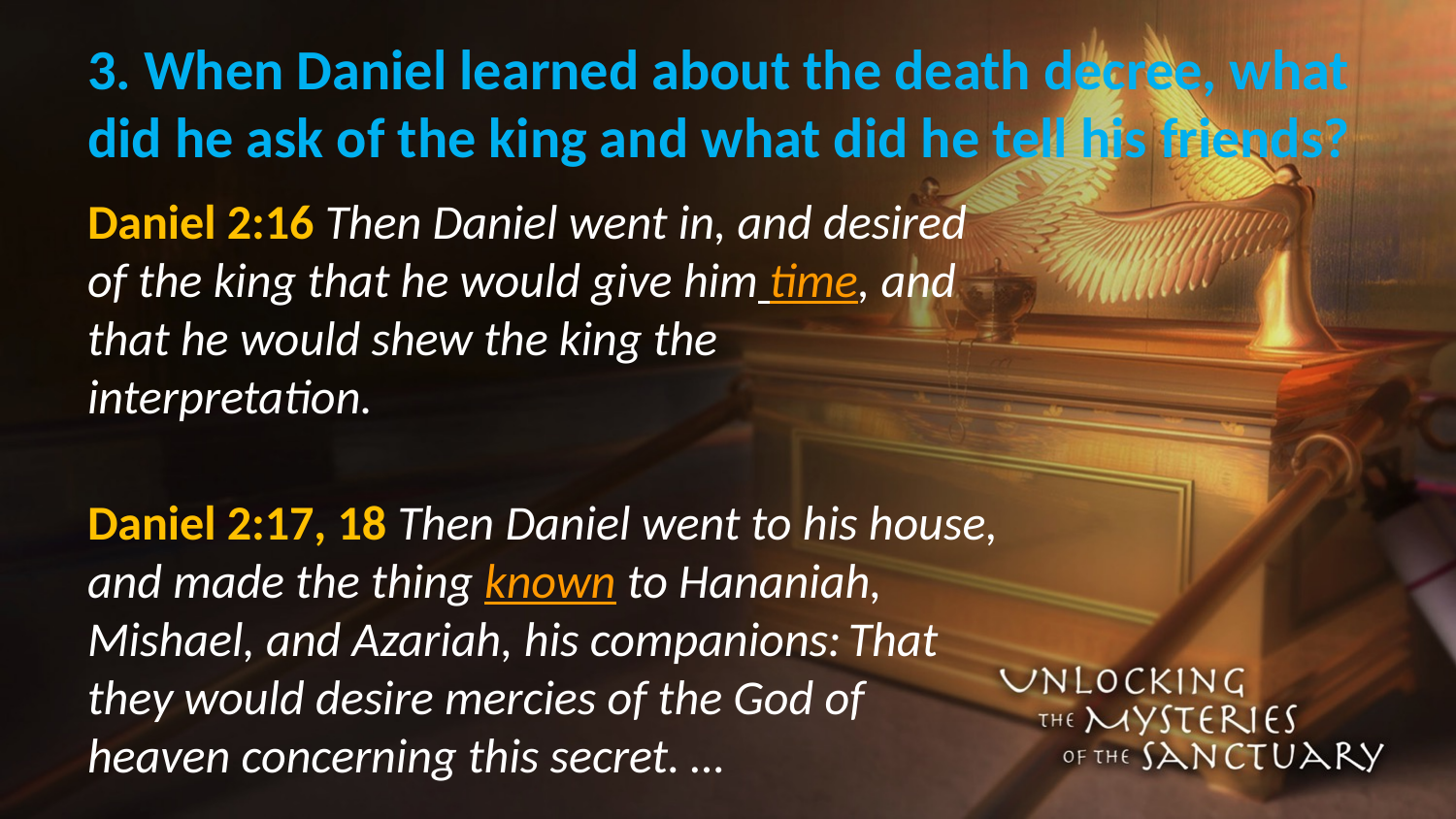

# 3. When Daniel learned about the death decree, what did he ask of the king and what did he tell his friends?
Daniel 2:16 Then Daniel went in, and desired of the king that he would give him time, and that he would shew the king the interpretation.
Daniel 2:17, 18 Then Daniel went to his house, and made the thing known to Hananiah, Mishael, and Azariah, his companions: That they would desire mercies of the God of heaven concerning this secret. …